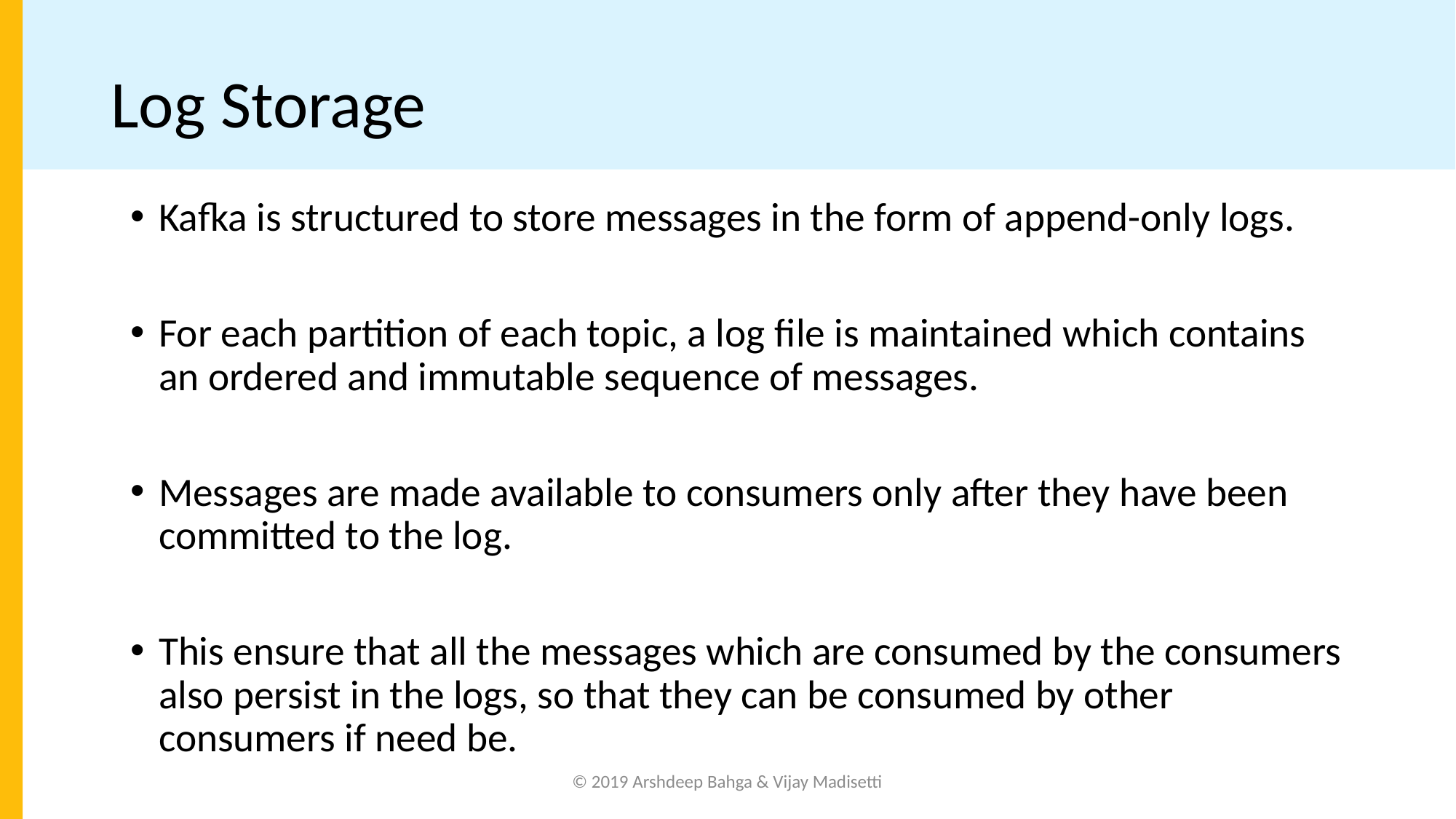

# Log Storage
Kafka is structured to store messages in the form of append-only logs.

For each partition of each topic, a log file is maintained which contains an ordered and immutable sequence of messages.

Messages are made available to consumers only after they have been committed to the log.

This ensure that all the messages which are consumed by the consumers also persist in the logs, so that they can be consumed by other consumers if need be.
© 2019 Arshdeep Bahga & Vijay Madisetti